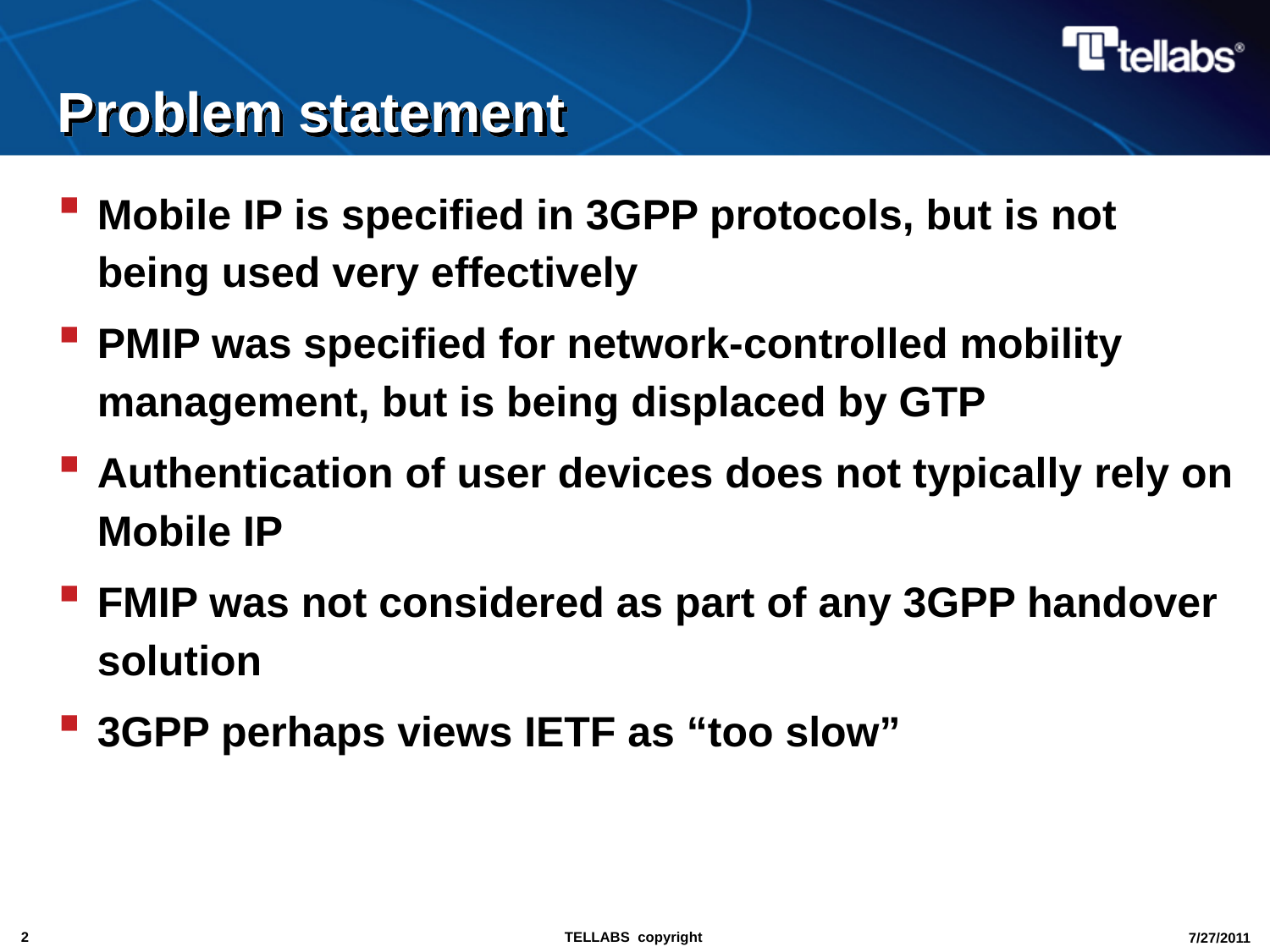

# Problem statement
Mobile IP is specified in 3GPP protocols, but is not being used very effectively
PMIP was specified for network-controlled mobility management, but is being displaced by GTP
Authentication of user devices does not typically rely on Mobile IP
FMIP was not considered as part of any 3GPP handover solution
3GPP perhaps views IETF as “too slow”
TELLABS  copyright
7/27/2011
2